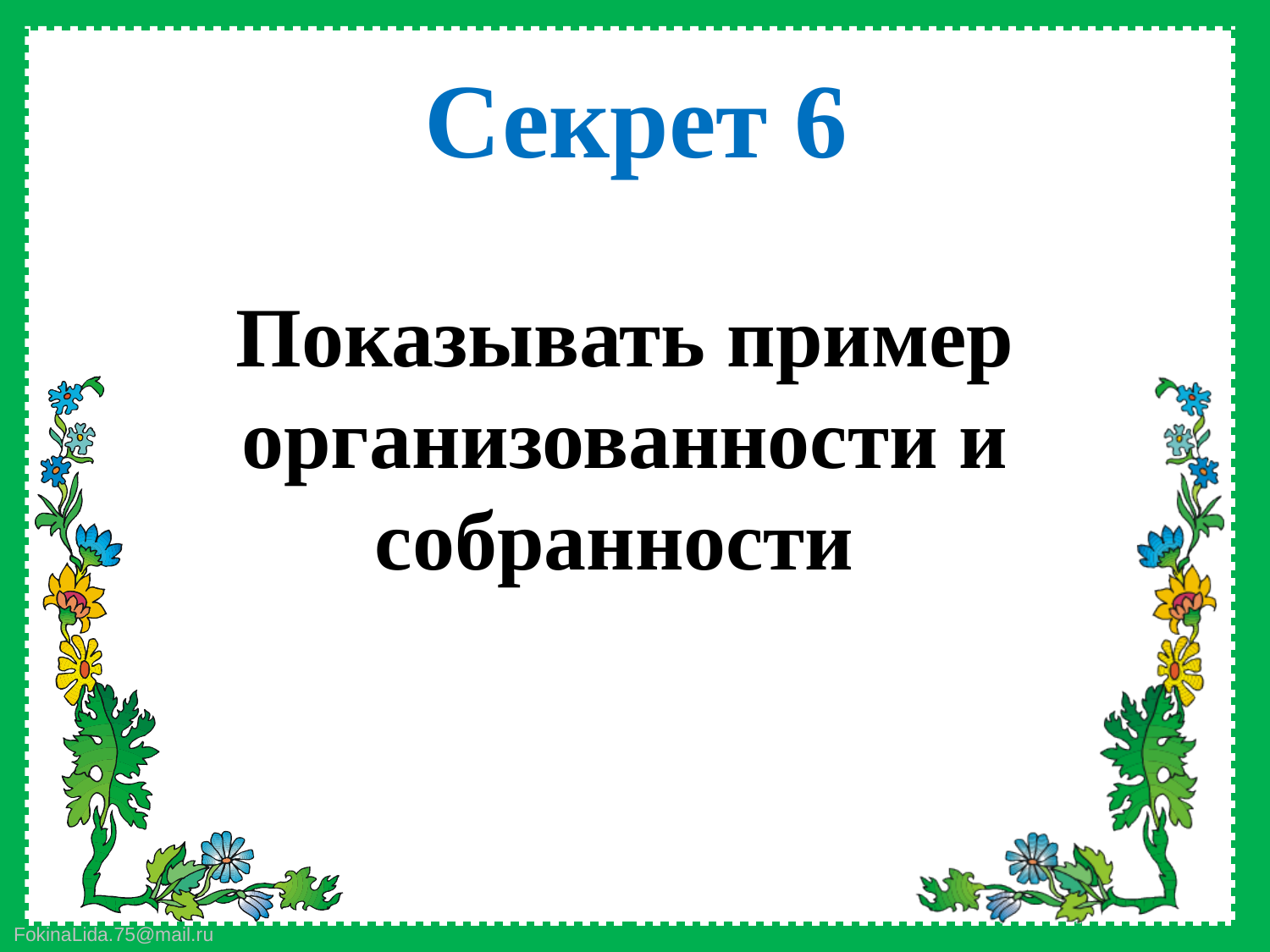

# Секрет 6
Показывать пример организованности и собранности